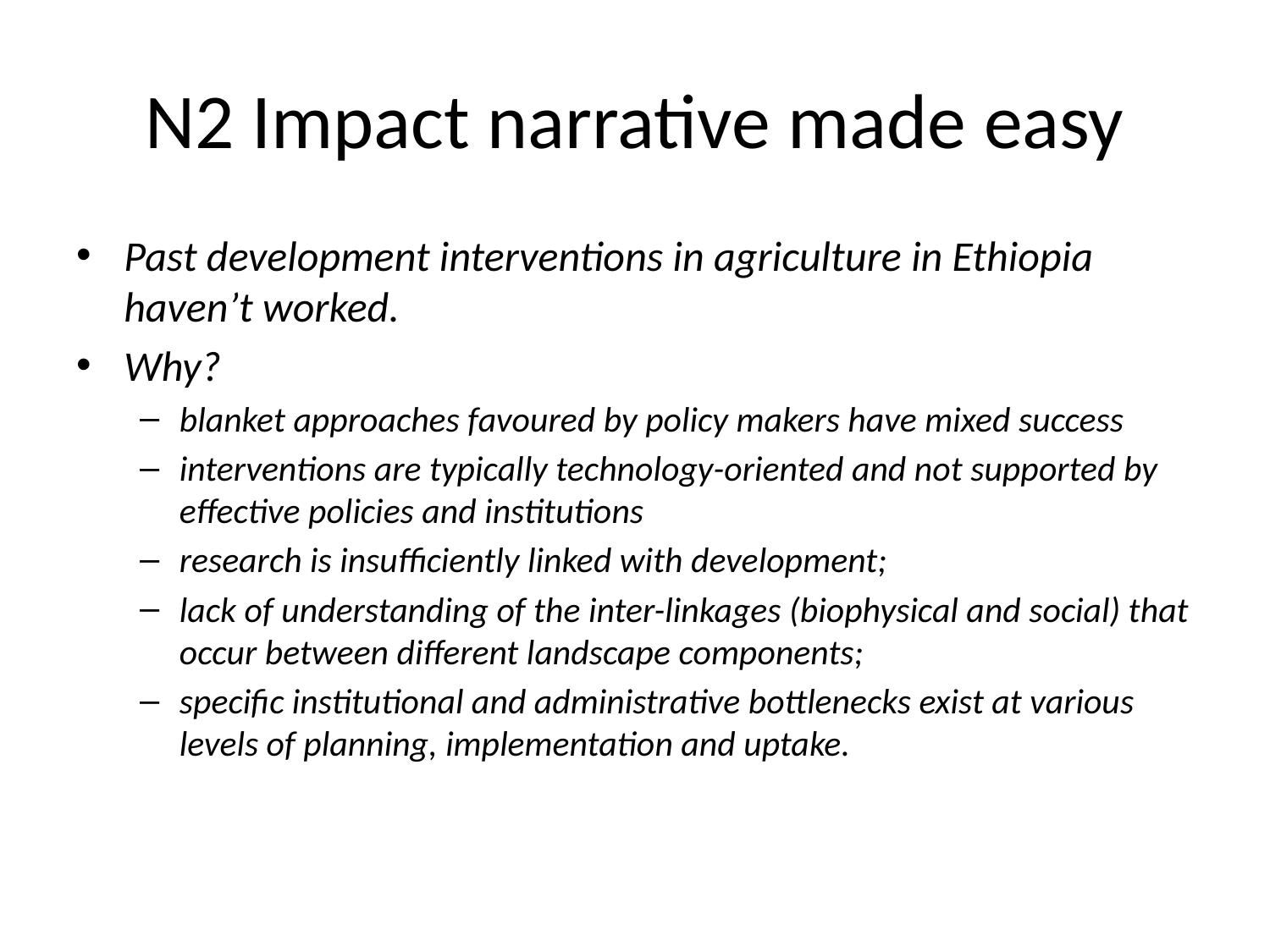

# N2 Impact narrative made easy
Past development interventions in agriculture in Ethiopia haven’t worked.
Why?
blanket approaches favoured by policy makers have mixed success
interventions are typically technology-oriented and not supported by effective policies and institutions
research is insufficiently linked with development;
lack of understanding of the inter-linkages (biophysical and social) that occur between different landscape components;
specific institutional and administrative bottlenecks exist at various levels of planning, implementation and uptake.